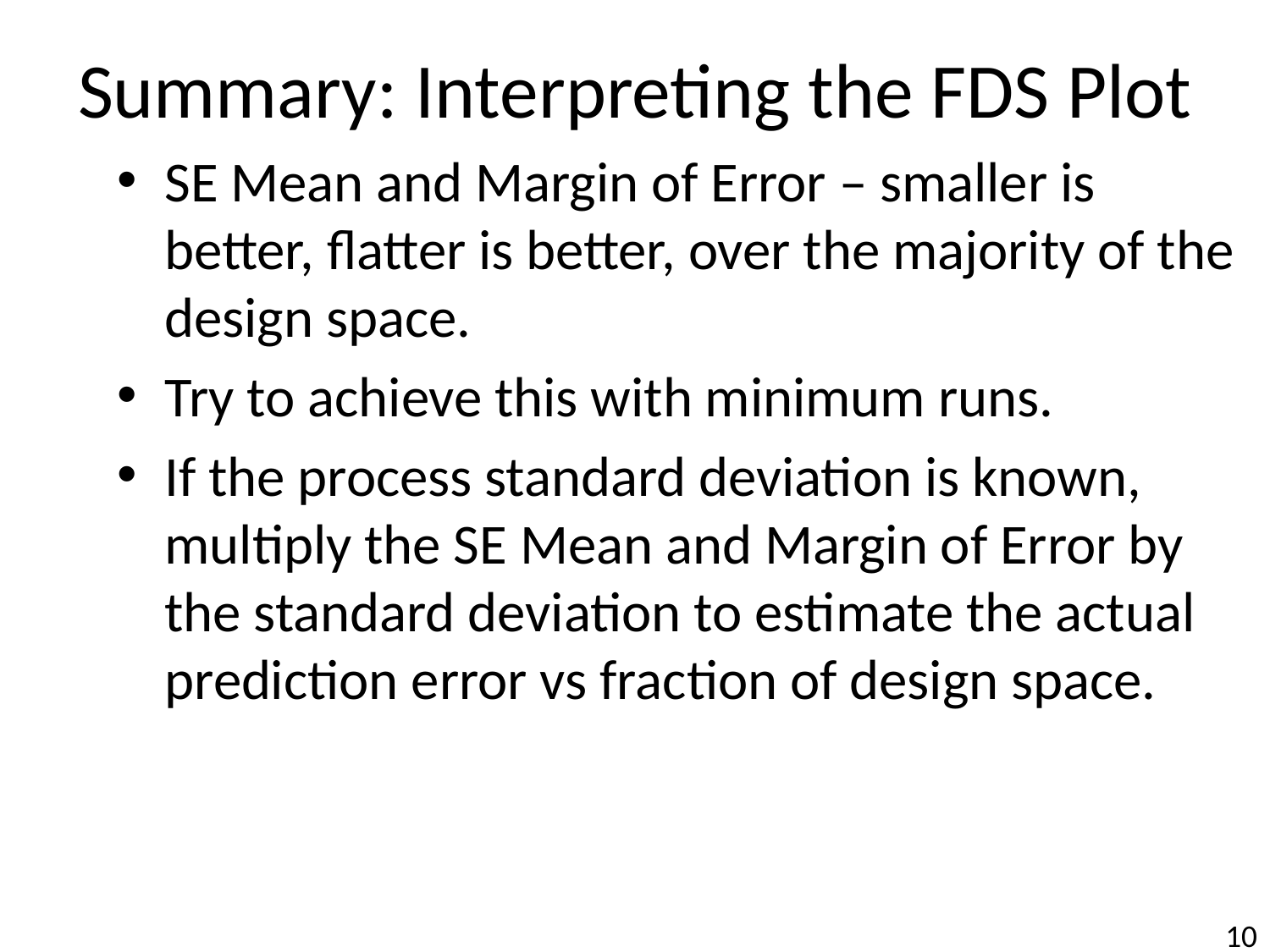

# Summary: Interpreting the FDS Plot
SE Mean and Margin of Error – smaller is better, flatter is better, over the majority of the design space.
Try to achieve this with minimum runs.
If the process standard deviation is known, multiply the SE Mean and Margin of Error by the standard deviation to estimate the actual prediction error vs fraction of design space.